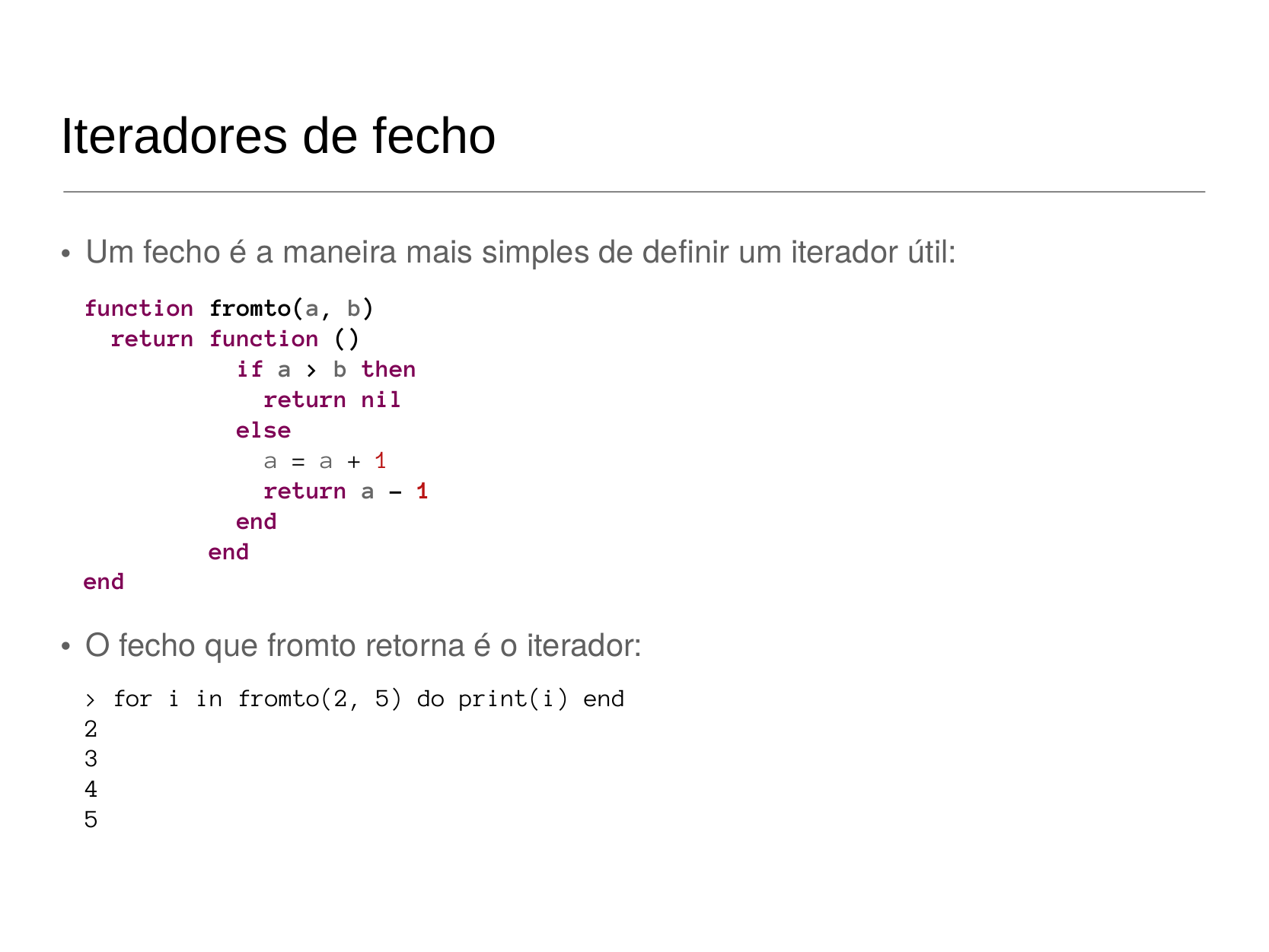

# Iteradores de fecho
Um fecho é a maneira mais simples de definir um iterador útil:

O fecho que fromto retorna é o iterador:
function fromto(a, b)
  return function ()
           if a > b then
             return nil
           else
             a = a + 1
             return a - 1
           end
         end
end
> for i in fromto(2, 5) do print(i) end
2
3
4
5